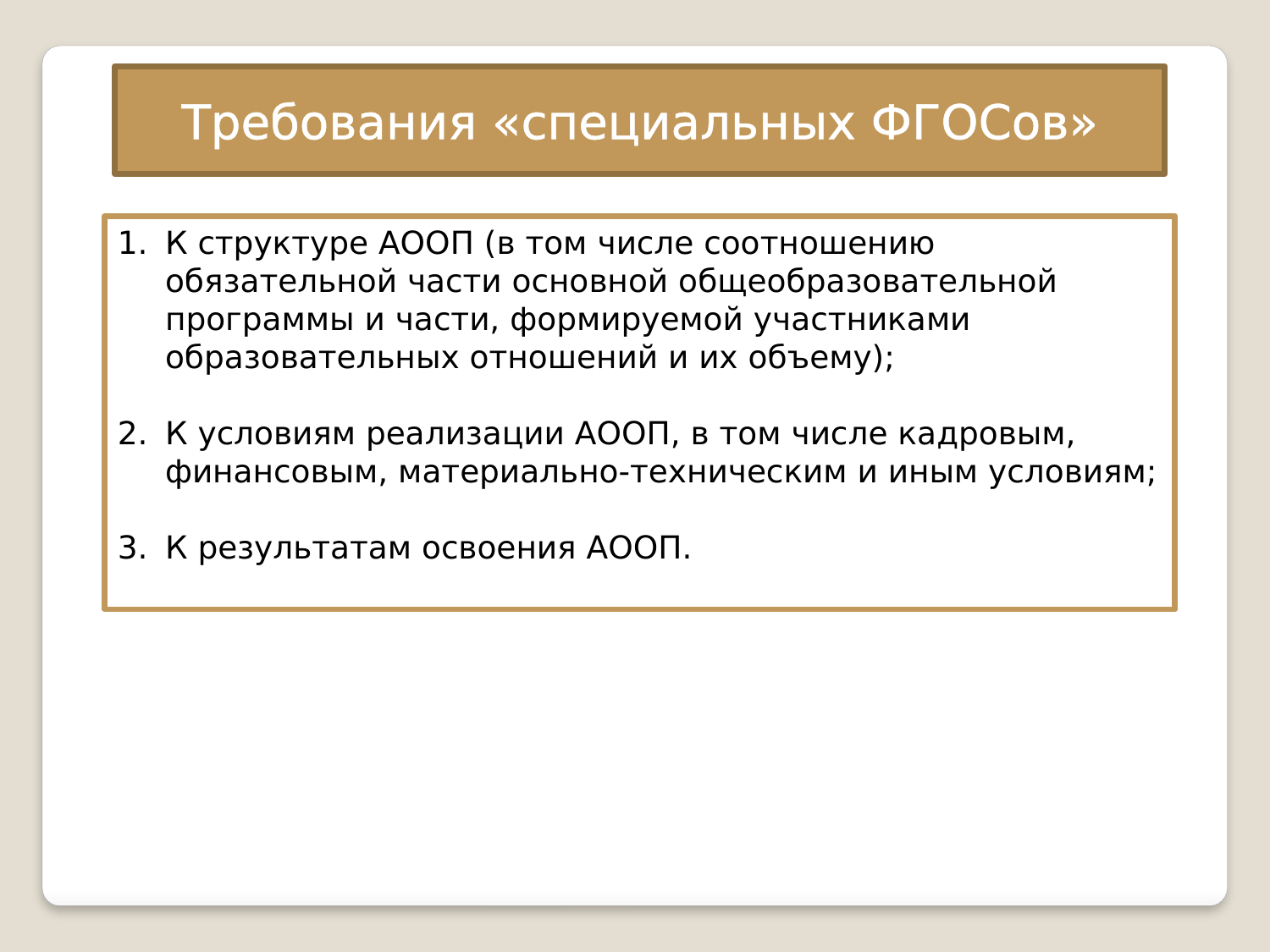

Требования «специальных ФГОСов»
К структуре АООП (в том числе соотношению обязательной части основной общеобразовательной программы и части, формируемой участниками образовательных отношений и их объему);

К условиям реализации АООП, в том числе кадровым, финансовым, материально-техническим и иным условиям;

К результатам освоения АООП.